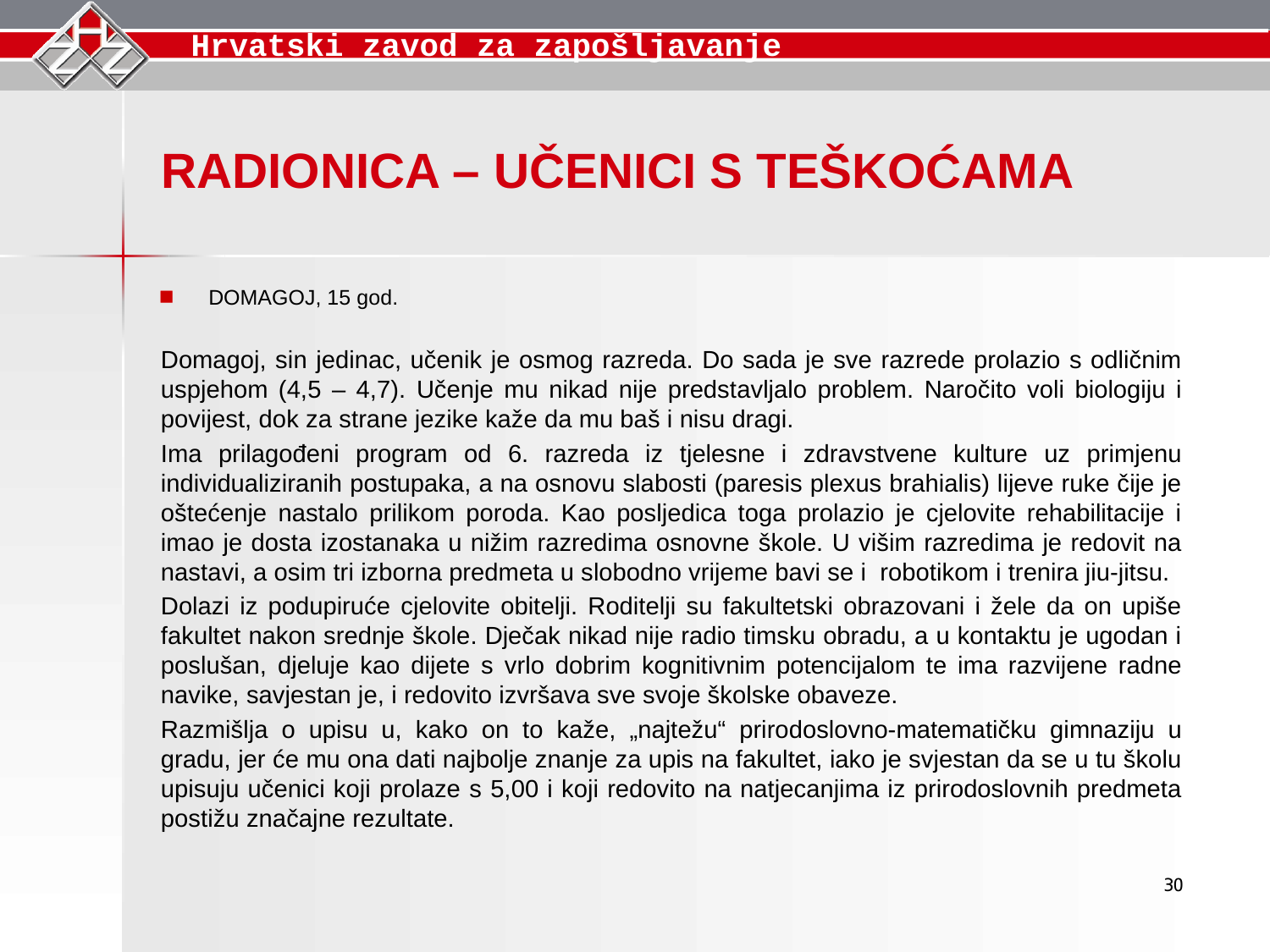

RADIONICA – UČENICI S TEŠKOĆAMA
DOMAGOJ, 15 god.

Domagoj, sin jedinac, učenik je osmog razreda. Do sada je sve razrede prolazio s odličnim uspjehom (4,5 – 4,7). Učenje mu nikad nije predstavljalo problem. Naročito voli biologiju i povijest, dok za strane jezike kaže da mu baš i nisu dragi.
Ima prilagođeni program od 6. razreda iz tjelesne i zdravstvene kulture uz primjenu individualiziranih postupaka, a na osnovu slabosti (paresis plexus brahialis) lijeve ruke čije je oštećenje nastalo prilikom poroda. Kao posljedica toga prolazio je cjelovite rehabilitacije i imao je dosta izostanaka u nižim razredima osnovne škole. U višim razredima je redovit na nastavi, a osim tri izborna predmeta u slobodno vrijeme bavi se i  robotikom i trenira jiu-jitsu.
Dolazi iz podupiruće cjelovite obitelji. Roditelji su fakultetski obrazovani i žele da on upiše fakultet nakon srednje škole. Dječak nikad nije radio timsku obradu, a u kontaktu je ugodan i poslušan, djeluje kao dijete s vrlo dobrim kognitivnim potencijalom te ima razvijene radne navike, savjestan je, i redovito izvršava sve svoje školske obaveze.
Razmišlja o upisu u, kako on to kaže, „najtežu“ prirodoslovno-matematičku gimnaziju u gradu, jer će mu ona dati najbolje znanje za upis na fakultet, iako je svjestan da se u tu školu upisuju učenici koji prolaze s 5,00 i koji redovito na natjecanjima iz prirodoslovnih predmeta postižu značajne rezultate.

30